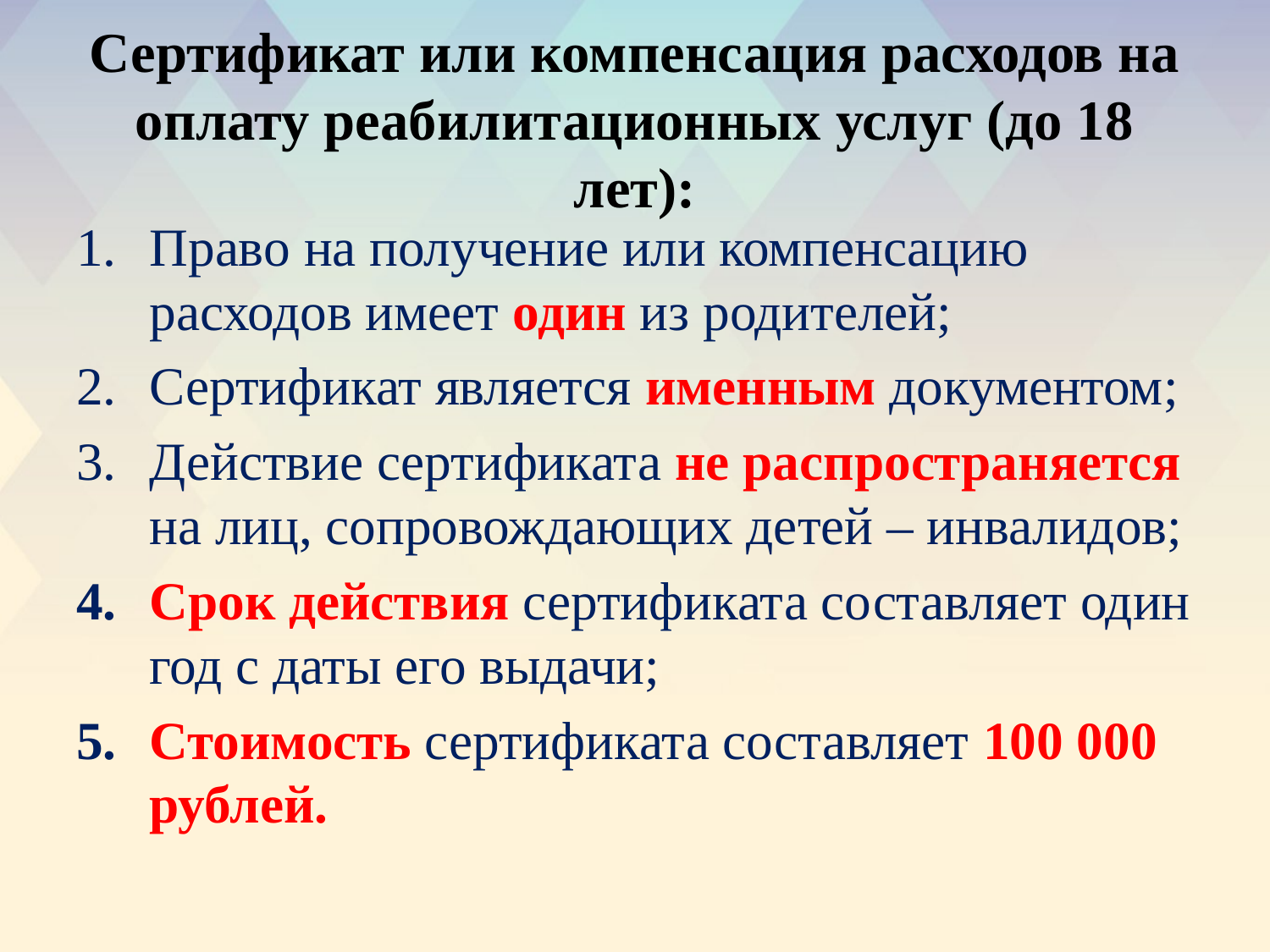

# Сертификат или компенсация расходов на оплату реабилитационных услуг (до 18 лет):
Право на получение или компенсацию расходов имеет один из родителей;
Сертификат является именным документом;
Действие сертификата не распространяется на лиц, сопровождающих детей – инвалидов;
Срок действия сертификата составляет один год с даты его выдачи;
Стоимость сертификата составляет 100 000 рублей.